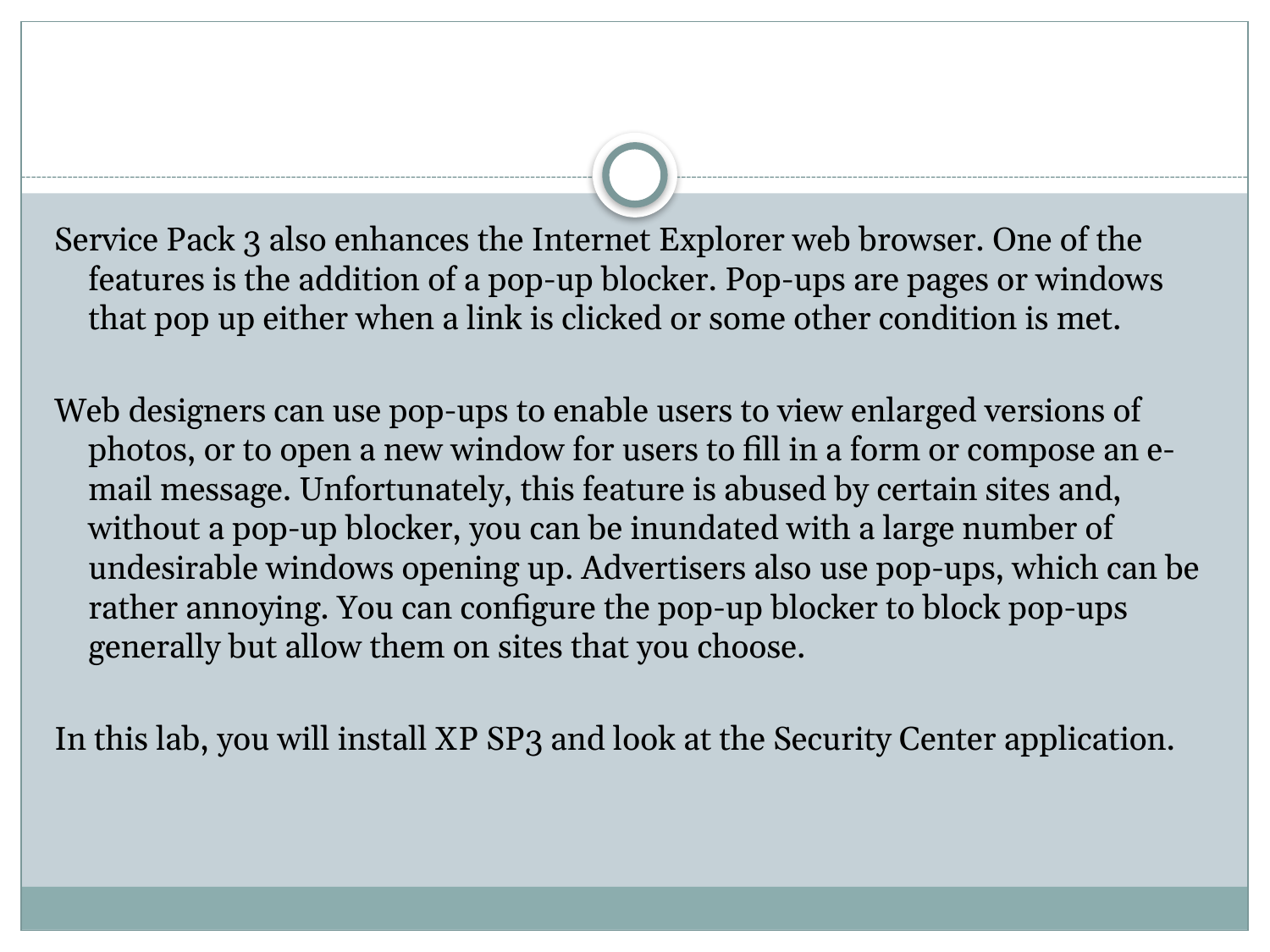

#
Service Pack 3 also enhances the Internet Explorer web browser. One of the features is the addition of a pop-up blocker. Pop-ups are pages or windows that pop up either when a link is clicked or some other condition is met.

Web designers can use pop-ups to enable users to view enlarged versions of photos, or to open a new window for users to fill in a form or compose an e-mail message. Unfortunately, this feature is abused by certain sites and, without a pop-up blocker, you can be inundated with a large number of undesirable windows opening up. Advertisers also use pop-ups, which can be rather annoying. You can configure the pop-up blocker to block pop-ups generally but allow them on sites that you choose.

In this lab, you will install XP SP3 and look at the Security Center application.